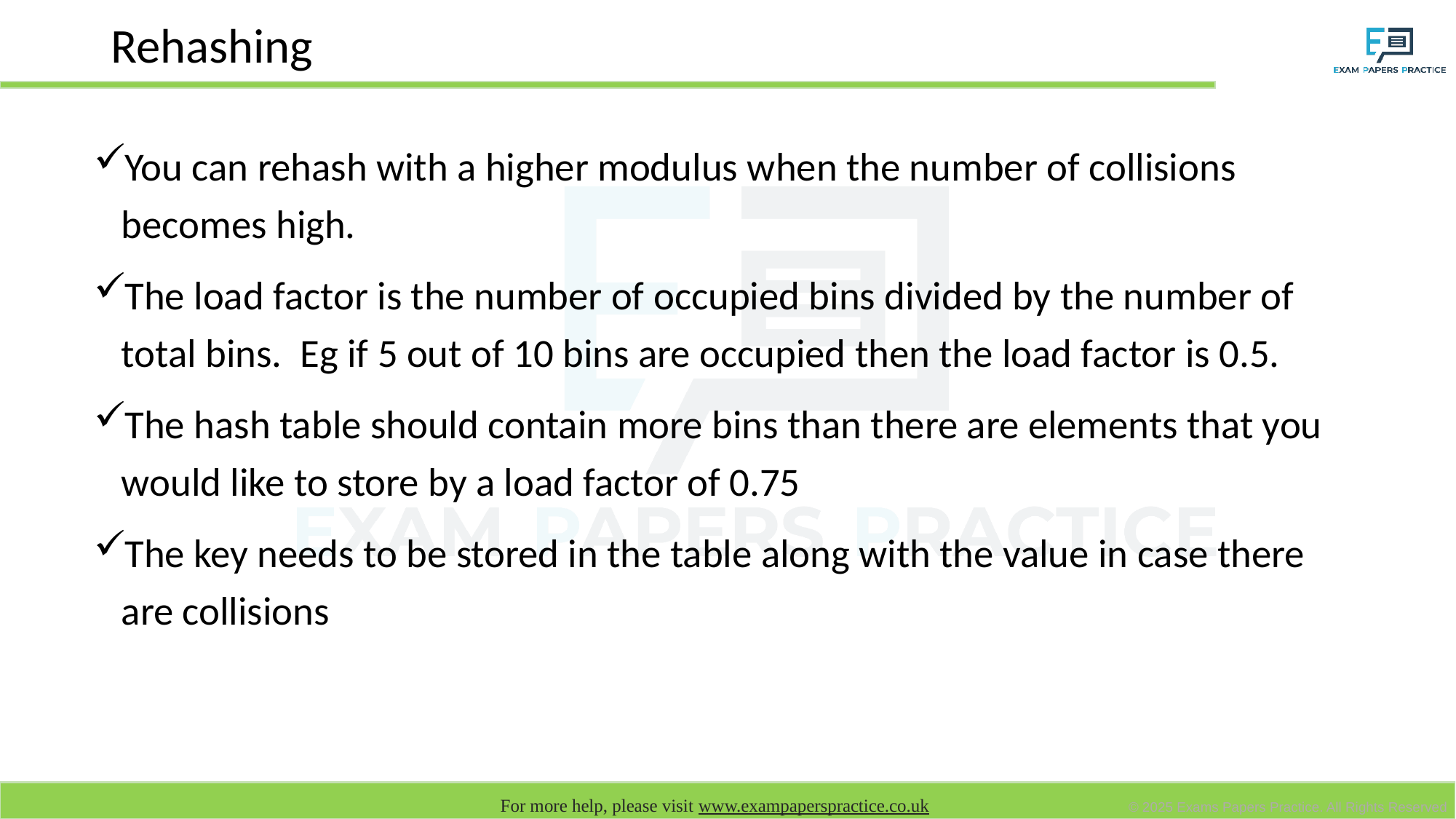

# Rehashing
You can rehash with a higher modulus when the number of collisions becomes high.
The load factor is the number of occupied bins divided by the number of total bins.  Eg if 5 out of 10 bins are occupied then the load factor is 0.5.
The hash table should contain more bins than there are elements that you would like to store by a load factor of 0.75
The key needs to be stored in the table along with the value in case there are collisions